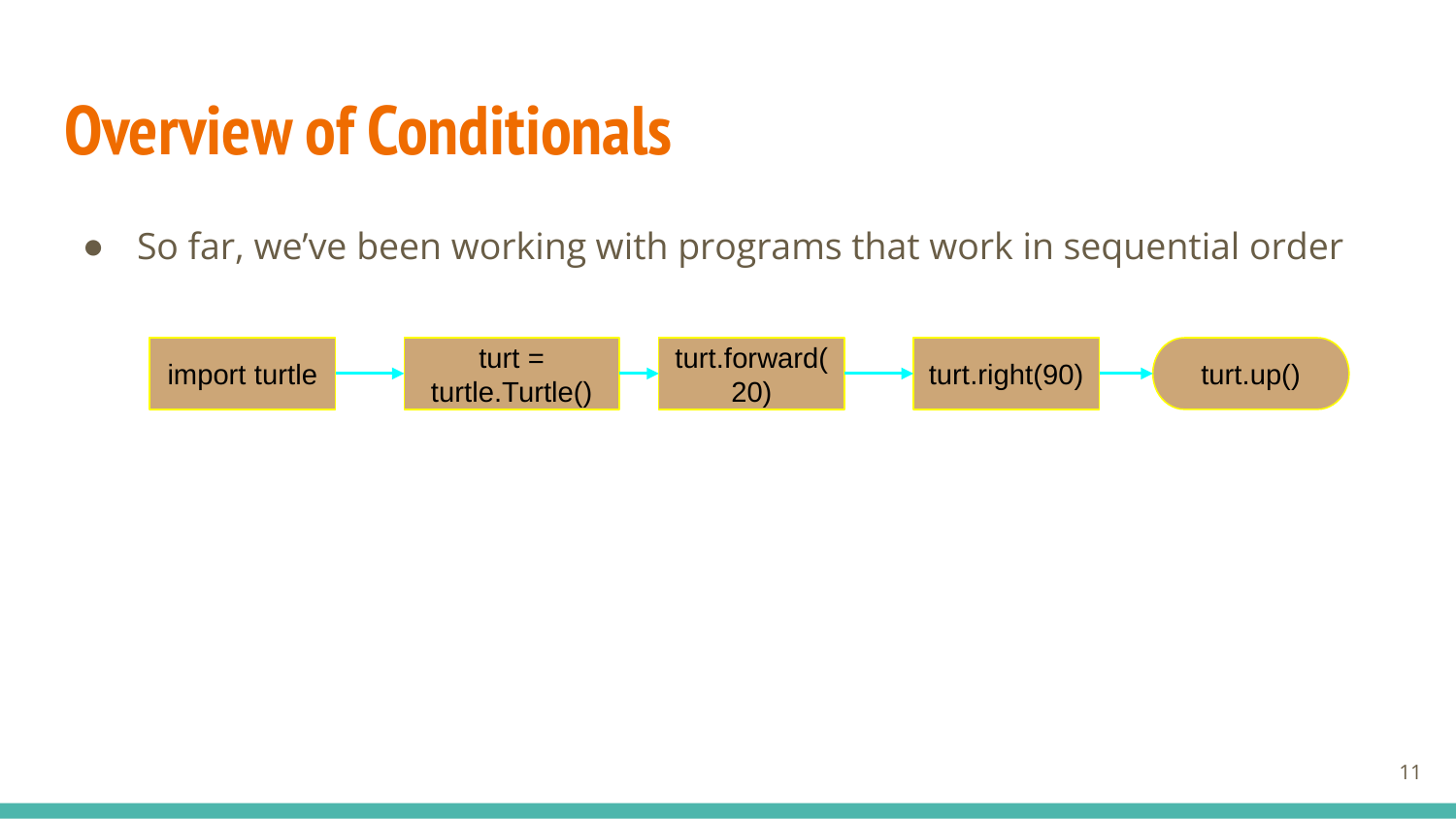

# Overview of Conditionals
So far, we’ve been working with programs that work in sequential order
import turtle
turt.forward(20)
turt.right(90)
turt = turtle.Turtle()
turt.up()
11